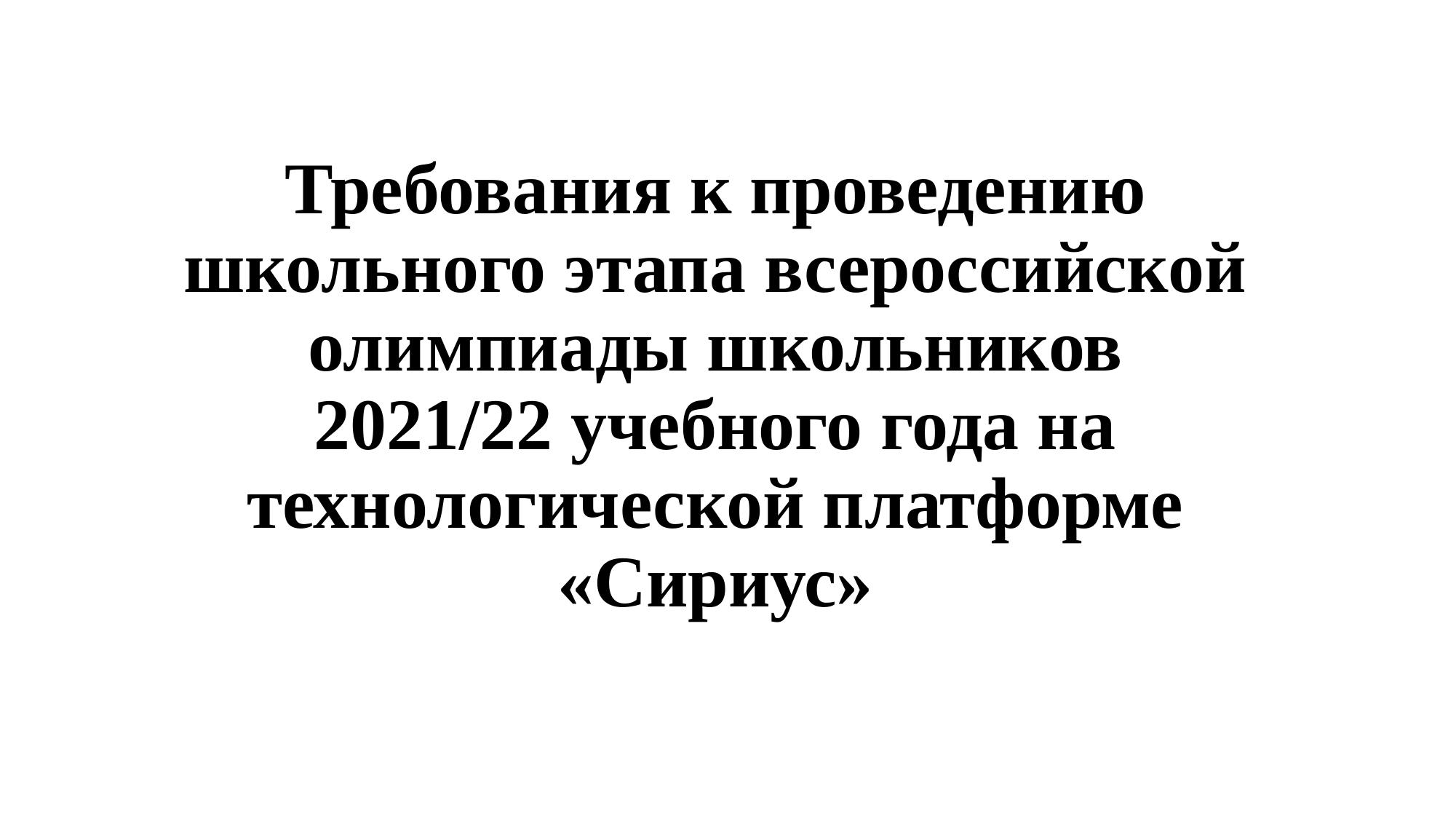

# Требования к проведению школьного этапа всероссийской олимпиады школьников 2021/22 учебного года на технологической платформе «Сириус»